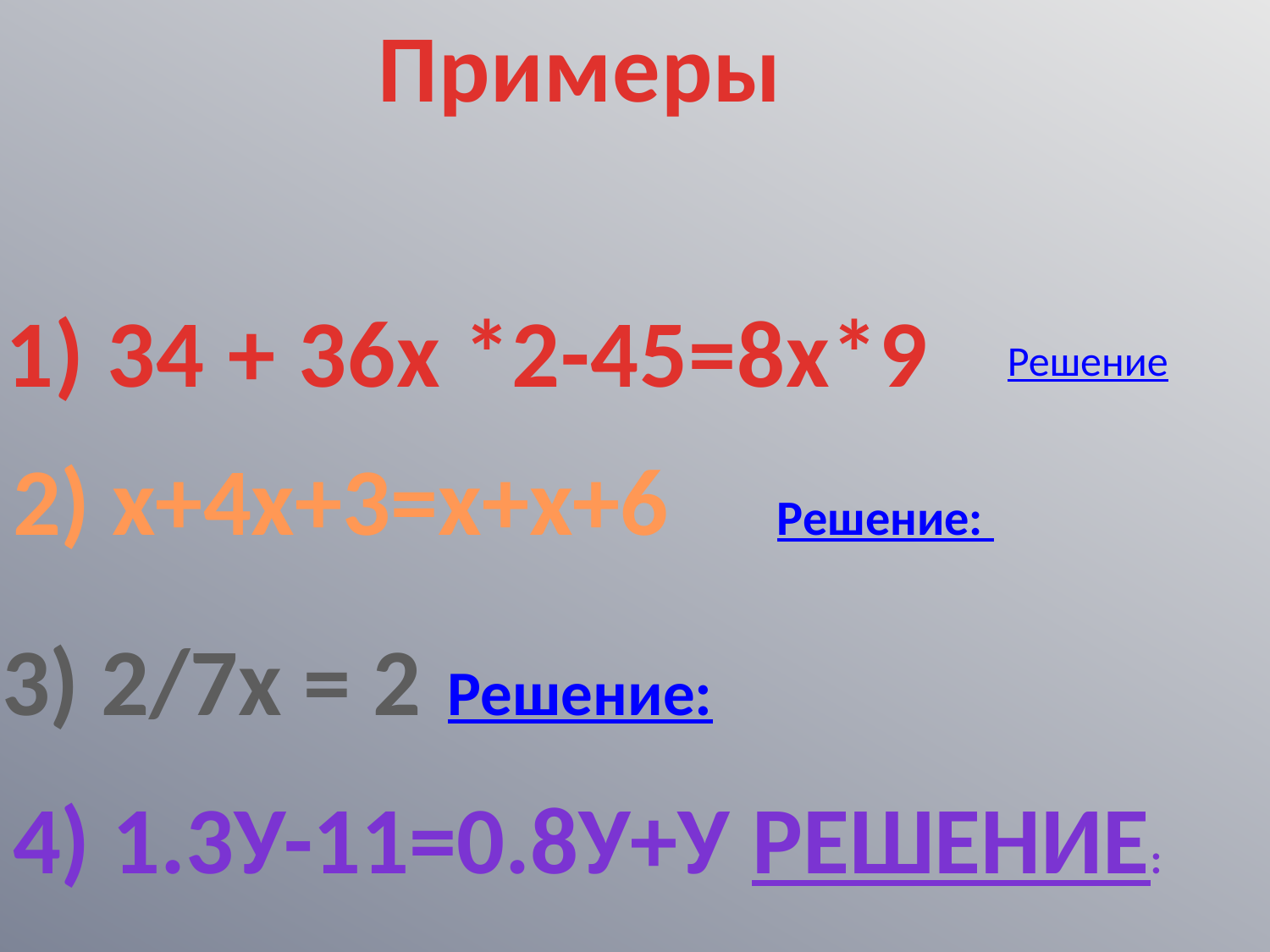

Примеры
1) 34 + 36х *2-45=8х*9
Решение
2) х+4х+3=х+х+6     Решение:
3) 2/7х = 2 Решение:
4) 1.3у-11=0.8у+у Решение: